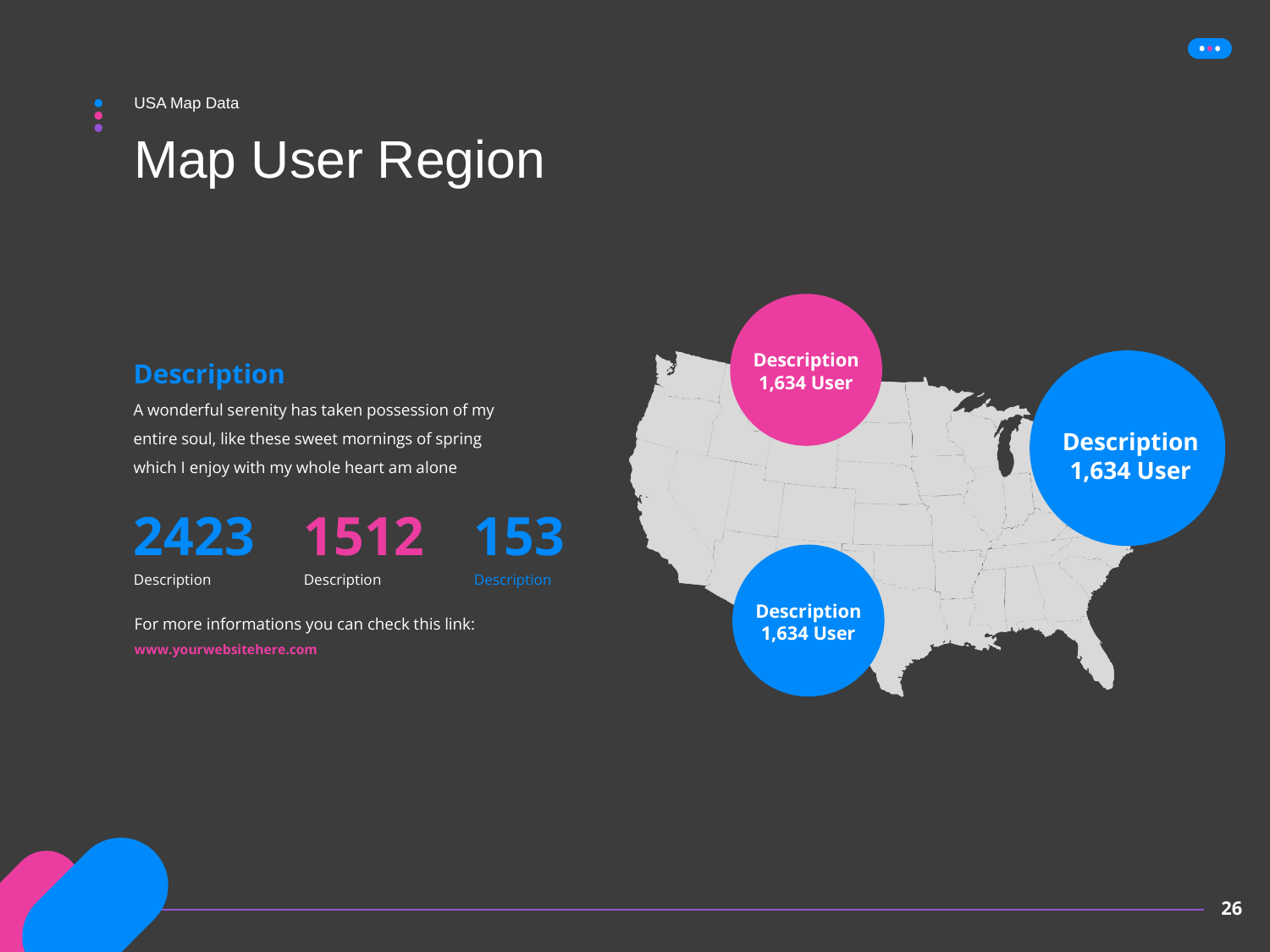

USA Map Data
# Map User Region

Description
1,634 User

Description
A wonderful serenity has taken possession of my entire soul, like these sweet mornings of spring which I enjoy with my whole heart am alone
Description
1,634 User
2423
1512
153

Description
Description
Description
Description
1,634 User
For more informations you can check this link:
www.yourwebsitehere.com
26